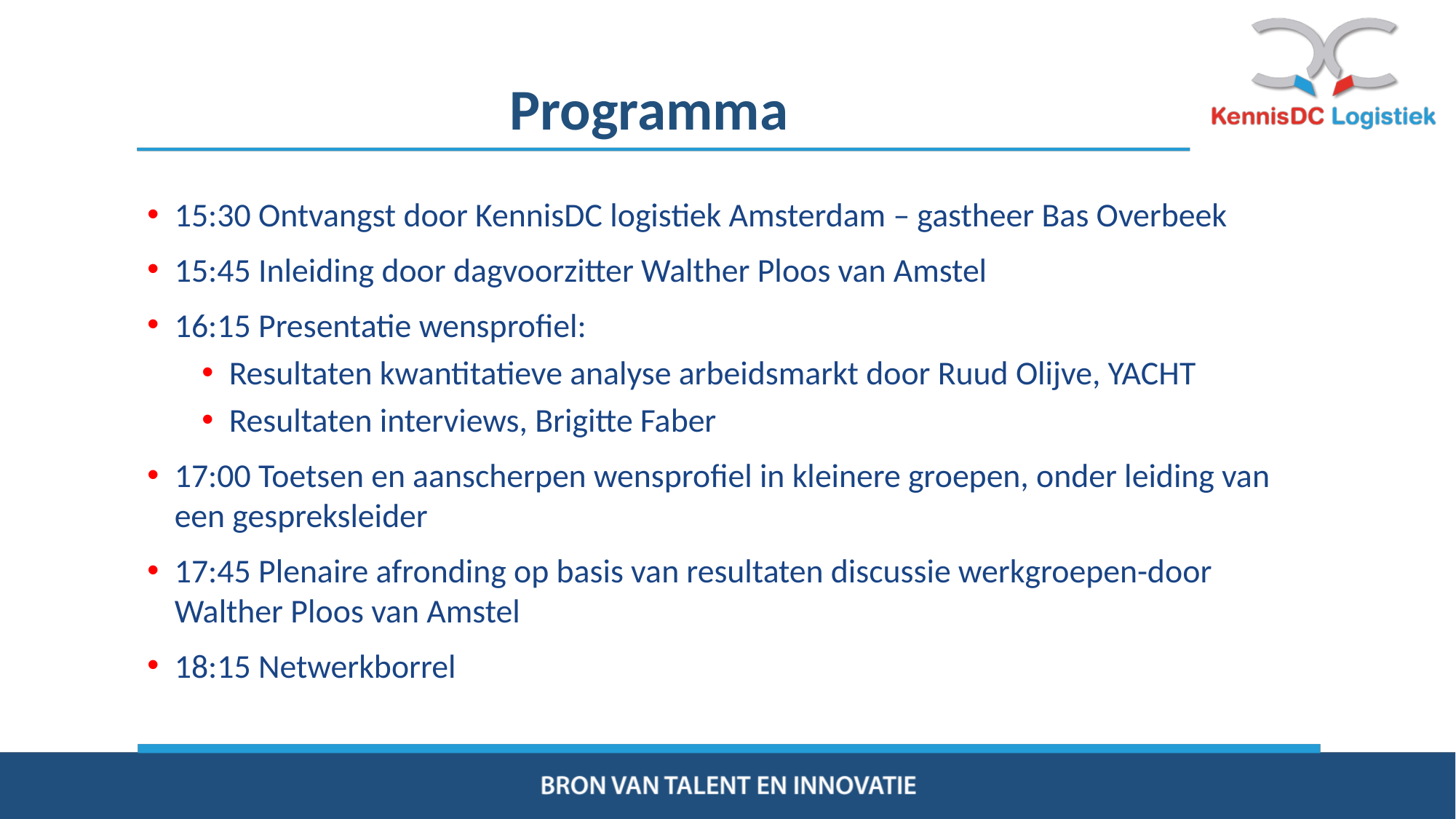

Programma
15:30 Ontvangst door KennisDC logistiek Amsterdam – gastheer Bas Overbeek
15:45 Inleiding door dagvoorzitter Walther Ploos van Amstel
16:15 Presentatie wensprofiel:
Resultaten kwantitatieve analyse arbeidsmarkt door Ruud Olijve, YACHT
Resultaten interviews, Brigitte Faber
17:00 Toetsen en aanscherpen wensprofiel in kleinere groepen, onder leiding van een gespreksleider
17:45 Plenaire afronding op basis van resultaten discussie werkgroepen-door Walther Ploos van Amstel
18:15 Netwerkborrel